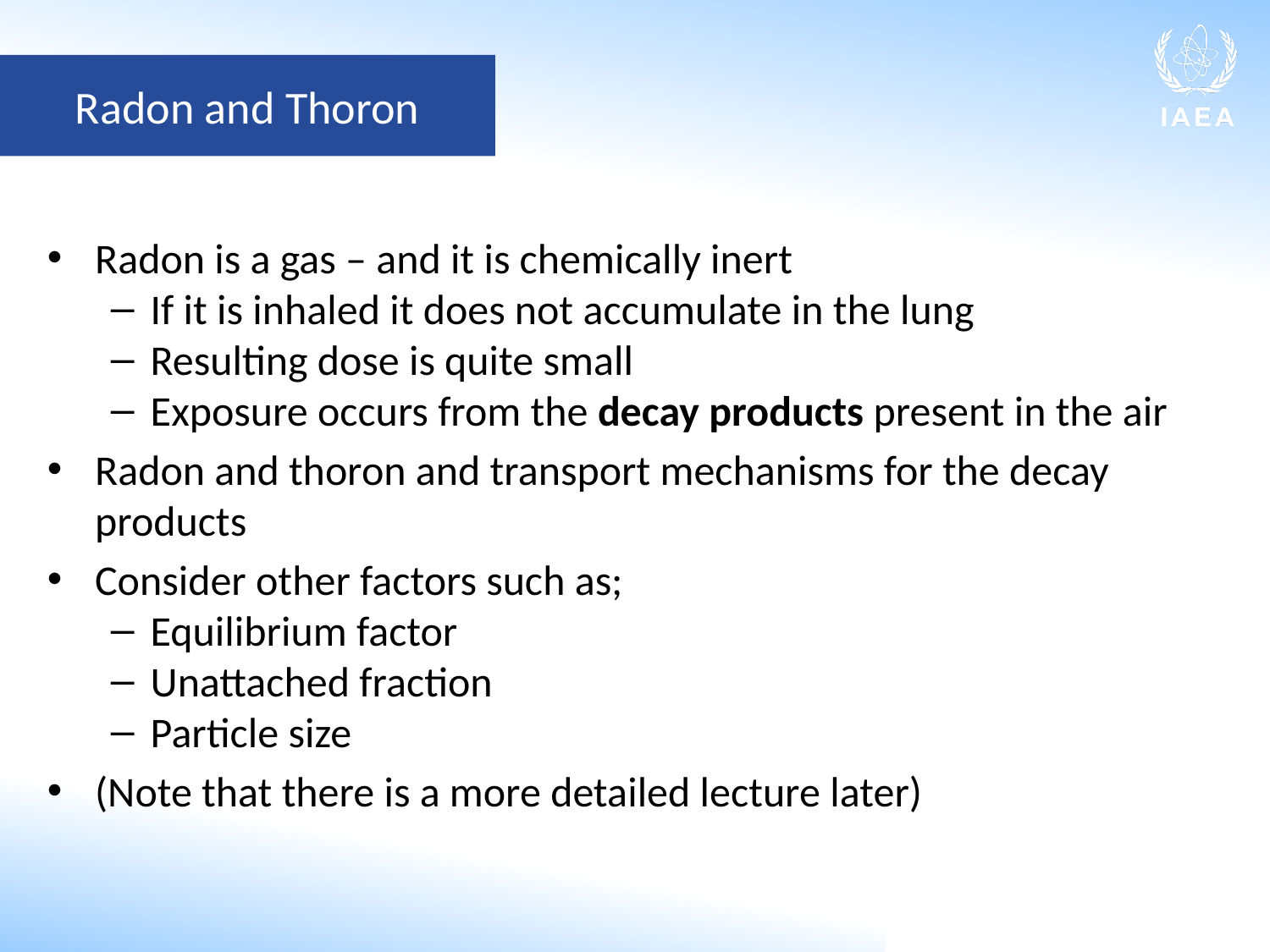

Radon and Thoron
Radon is a gas – and it is chemically inert
If it is inhaled it does not accumulate in the lung
Resulting dose is quite small
Exposure occurs from the decay products present in the air
Radon and thoron and transport mechanisms for the decay products
Consider other factors such as;
Equilibrium factor
Unattached fraction
Particle size
(Note that there is a more detailed lecture later)